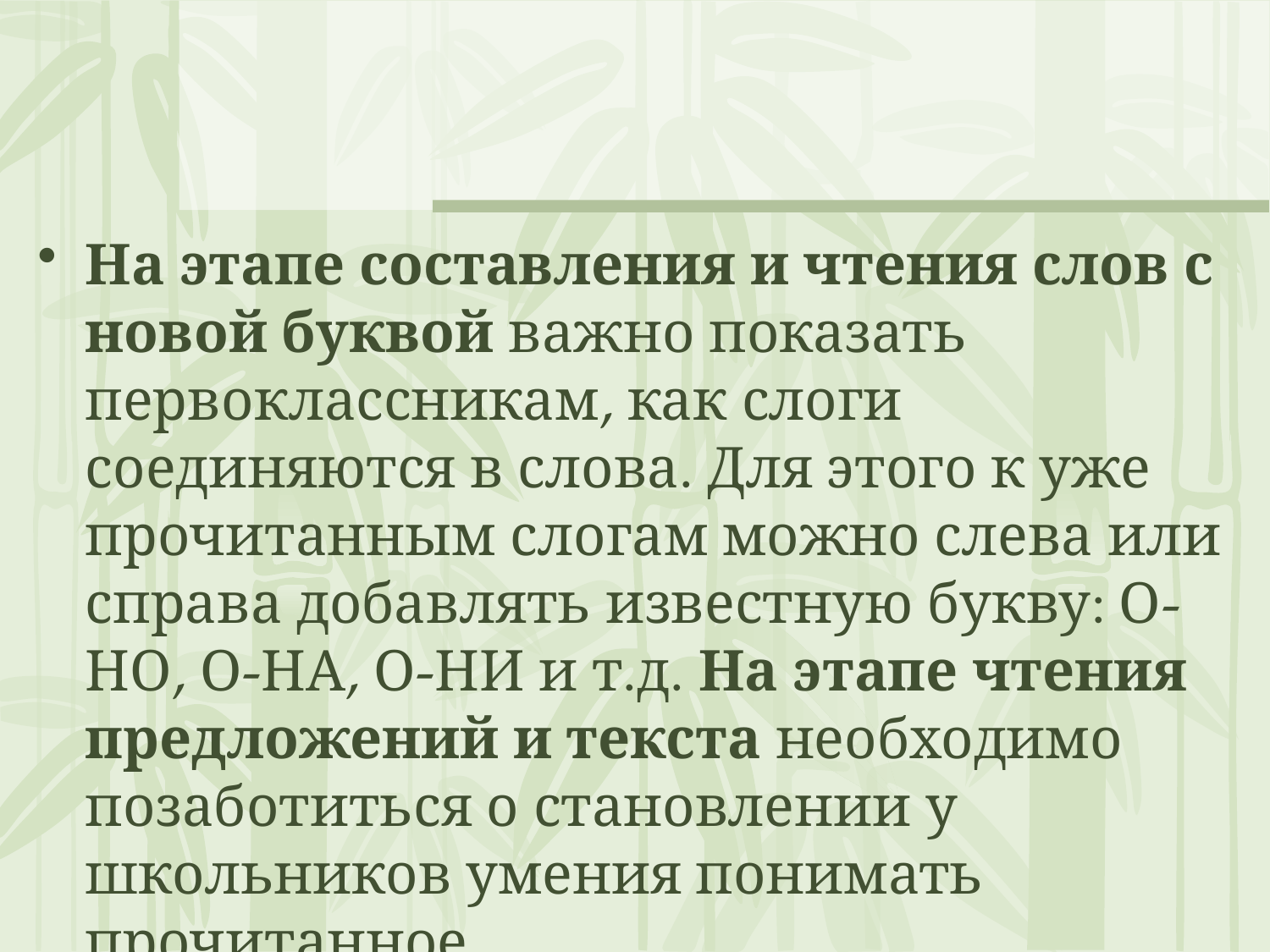

#
На этапе составления и чтения слов с новой буквой важно показать первоклассникам, как слоги соединяются в слова. Для этого к уже прочитанным слогам можно слева или справа добавлять известную букву: О-НО, О-НА, О-НИ и т.д. На этапе чтения предложений и текста необходимо позаботиться о становлении у школьников умения понимать прочитанное.